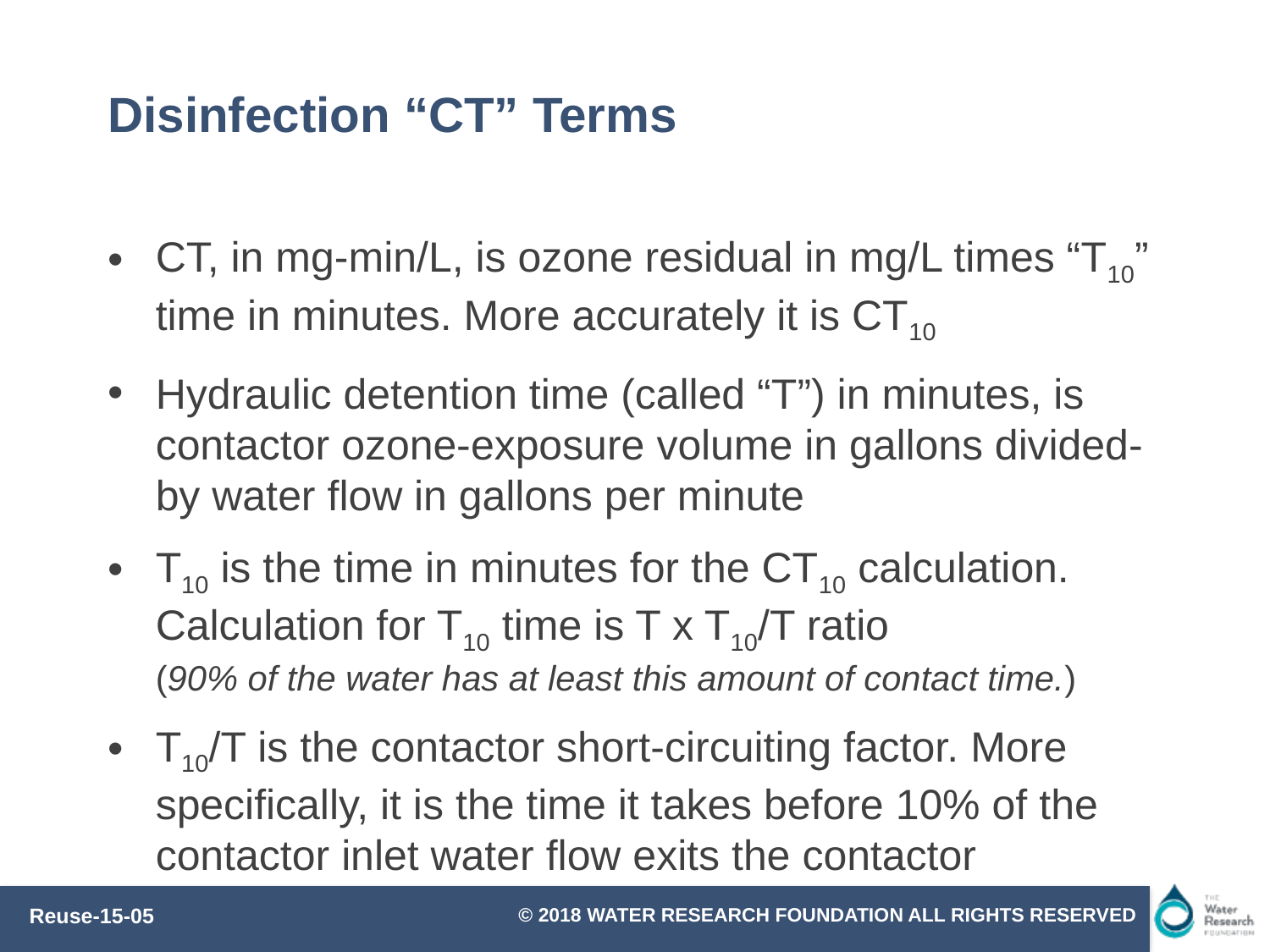

# Disinfection “CT” Terms
CT, in mg-min/L, is ozone residual in mg/L times “T10” time in minutes. More accurately it is CT10
Hydraulic detention time (called “T”) in minutes, is contactor ozone-exposure volume in gallons divided-by water flow in gallons per minute
T10 is the time in minutes for the CT10 calculation. Calculation for T10 time is T x T10/T ratio
(90% of the water has at least this amount of contact time.)
T10/T is the contactor short-circuiting factor. More specifically, it is the time it takes before 10% of the contactor inlet water flow exits the contactor